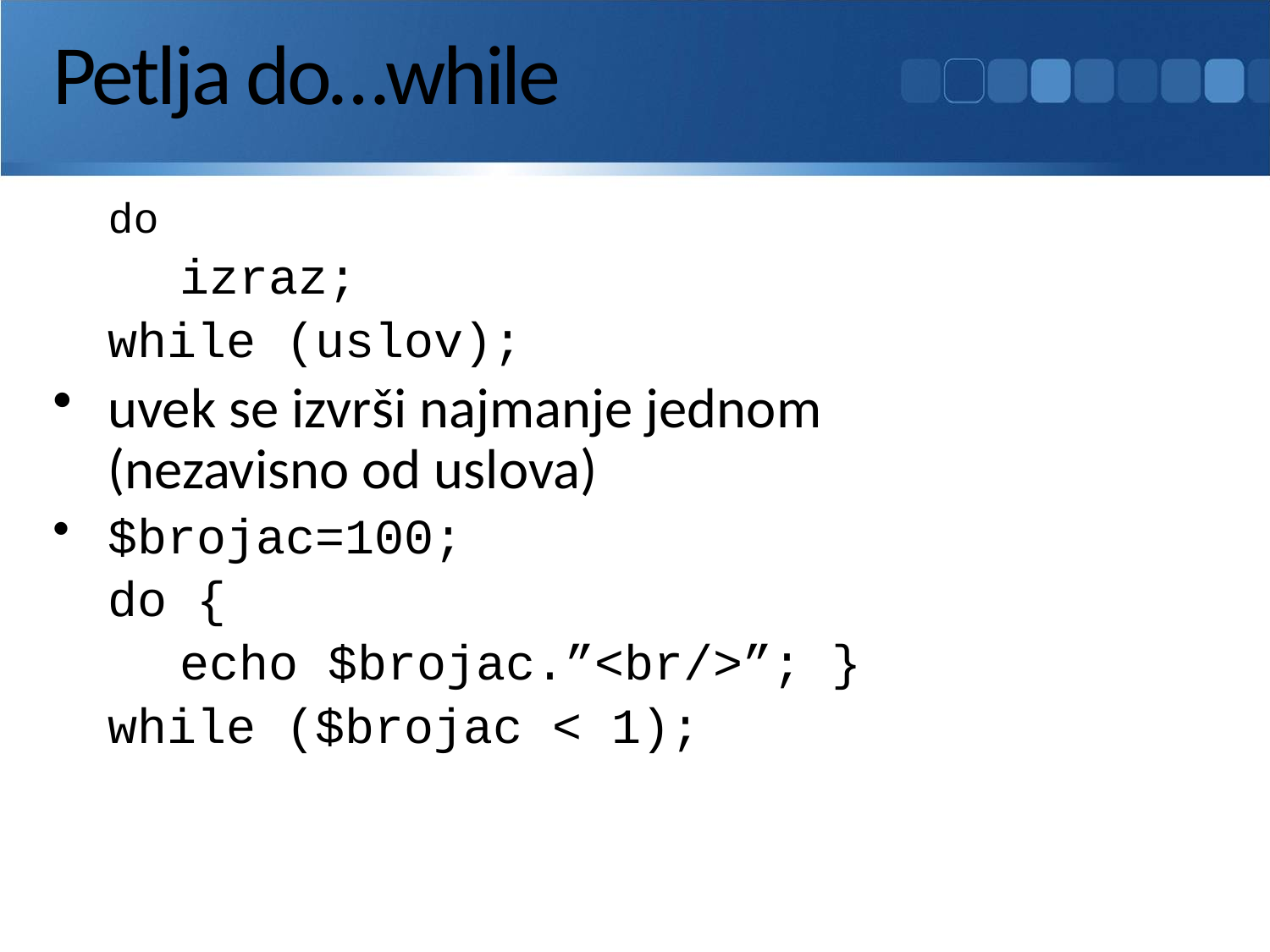

# Petlja do…while
	do
	izraz;
	while (uslov);
uvek se izvrši najmanje jednom
(nezavisno od uslova)
$brojac=100;
	do {
	echo $brojac.”<br/>”; }
	while ($brojac < 1);
106